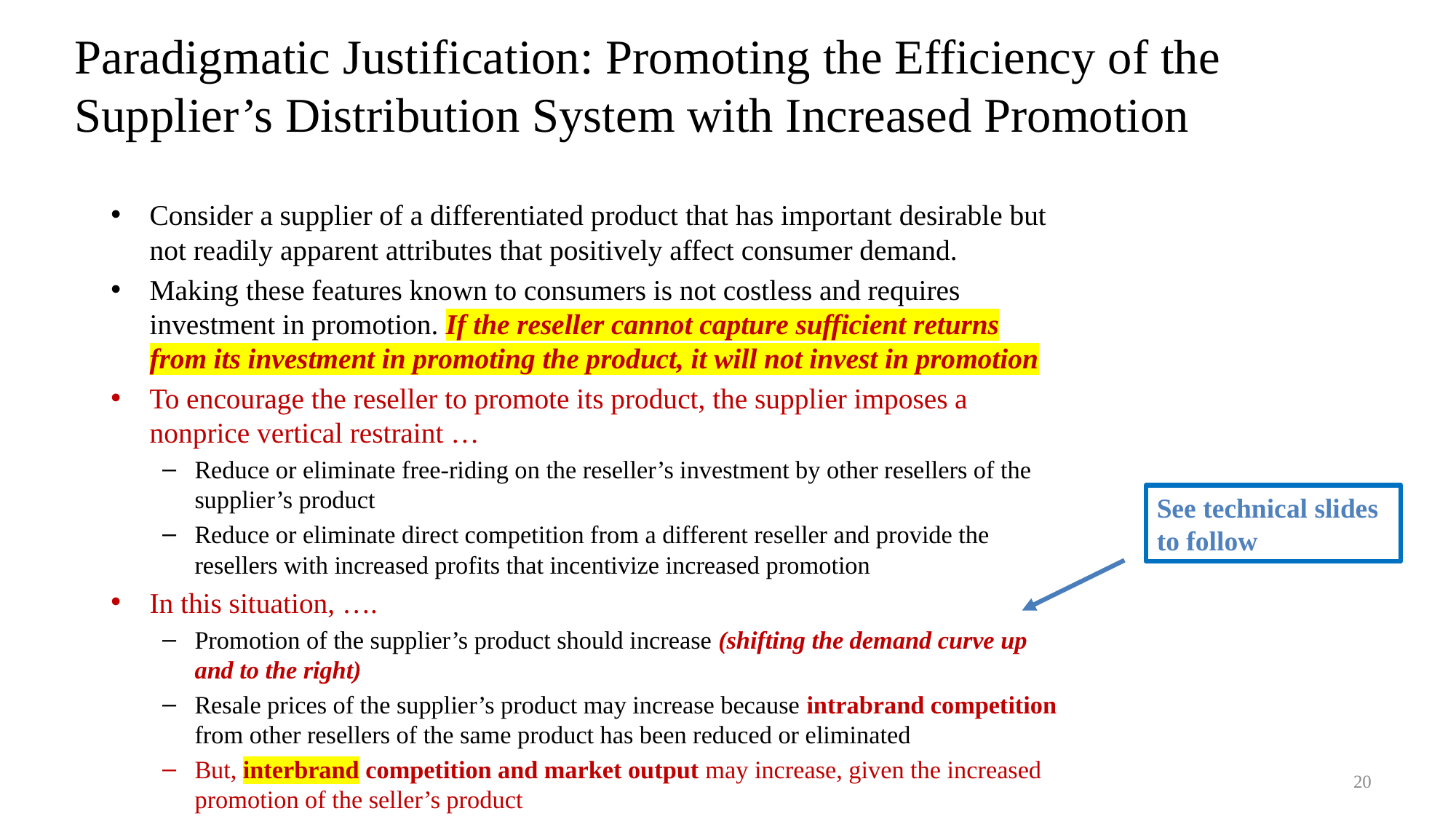

# Paradigmatic Justification: Promoting the Efficiency of the Supplier’s Distribution System with Increased Promotion

Consider a supplier of a differentiated product that has important desirable but not readily apparent attributes that positively affect consumer demand.
Making these features known to consumers is not costless and requires investment in promotion. If the reseller cannot capture sufficient returns from its investment in promoting the product, it will not invest in promotion
To encourage the reseller to promote its product, the supplier imposes a nonprice vertical restraint …
Reduce or eliminate free-riding on the reseller’s investment by other resellers of the supplier’s product
Reduce or eliminate direct competition from a different reseller and provide the resellers with increased profits that incentivize increased promotion
In this situation, ….
Promotion of the supplier’s product should increase (shifting the demand curve up and to the right)
Resale prices of the supplier’s product may increase because intrabrand competition from other resellers of the same product has been reduced or eliminated
But, interbrand competition and market output may increase, given the increased promotion of the seller’s product
See technical slides to follow
20